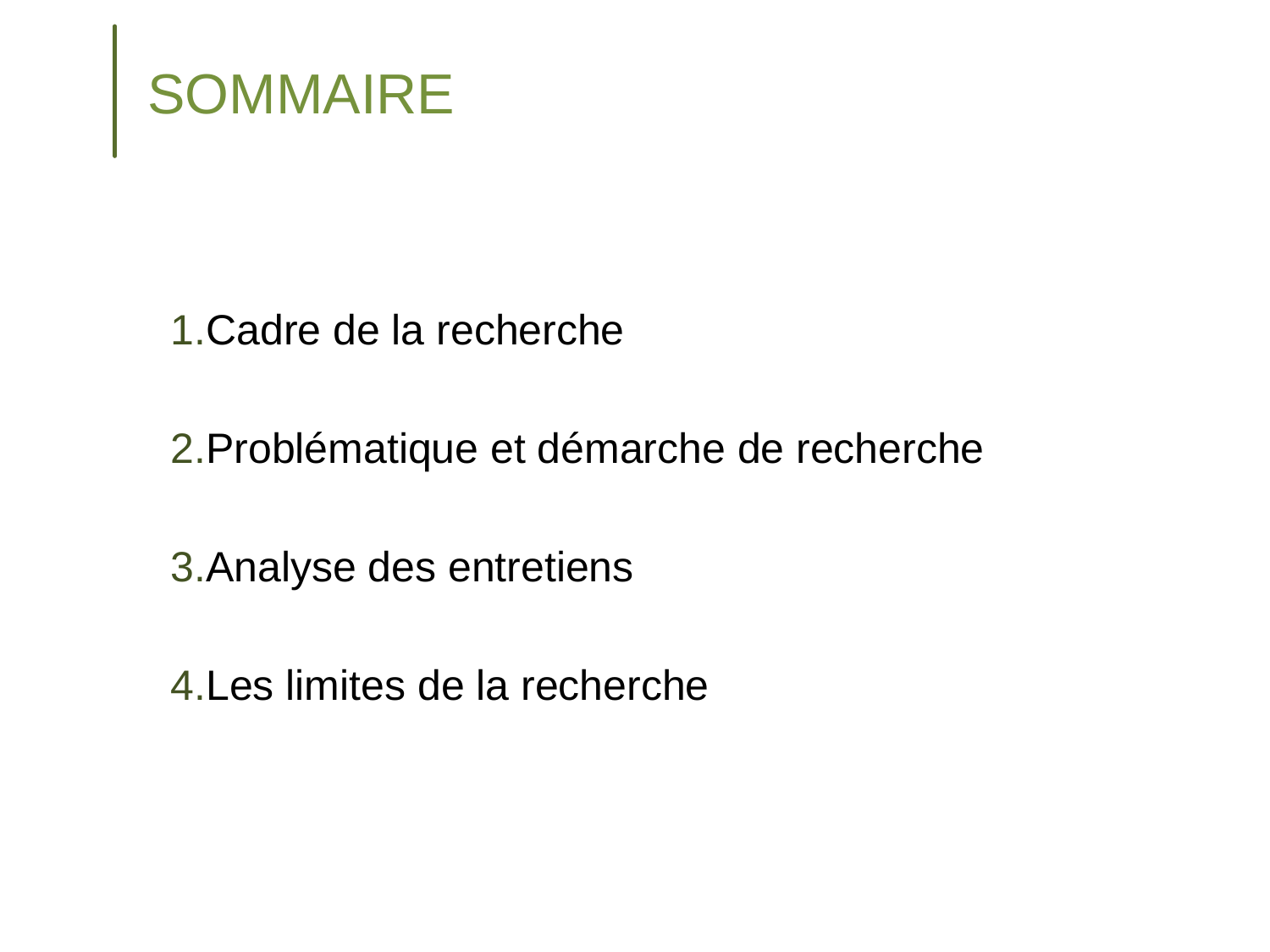

Sommaire
Cadre de la recherche
Problématique et démarche de recherche
Analyse des entretiens
Les limites de la recherche

2